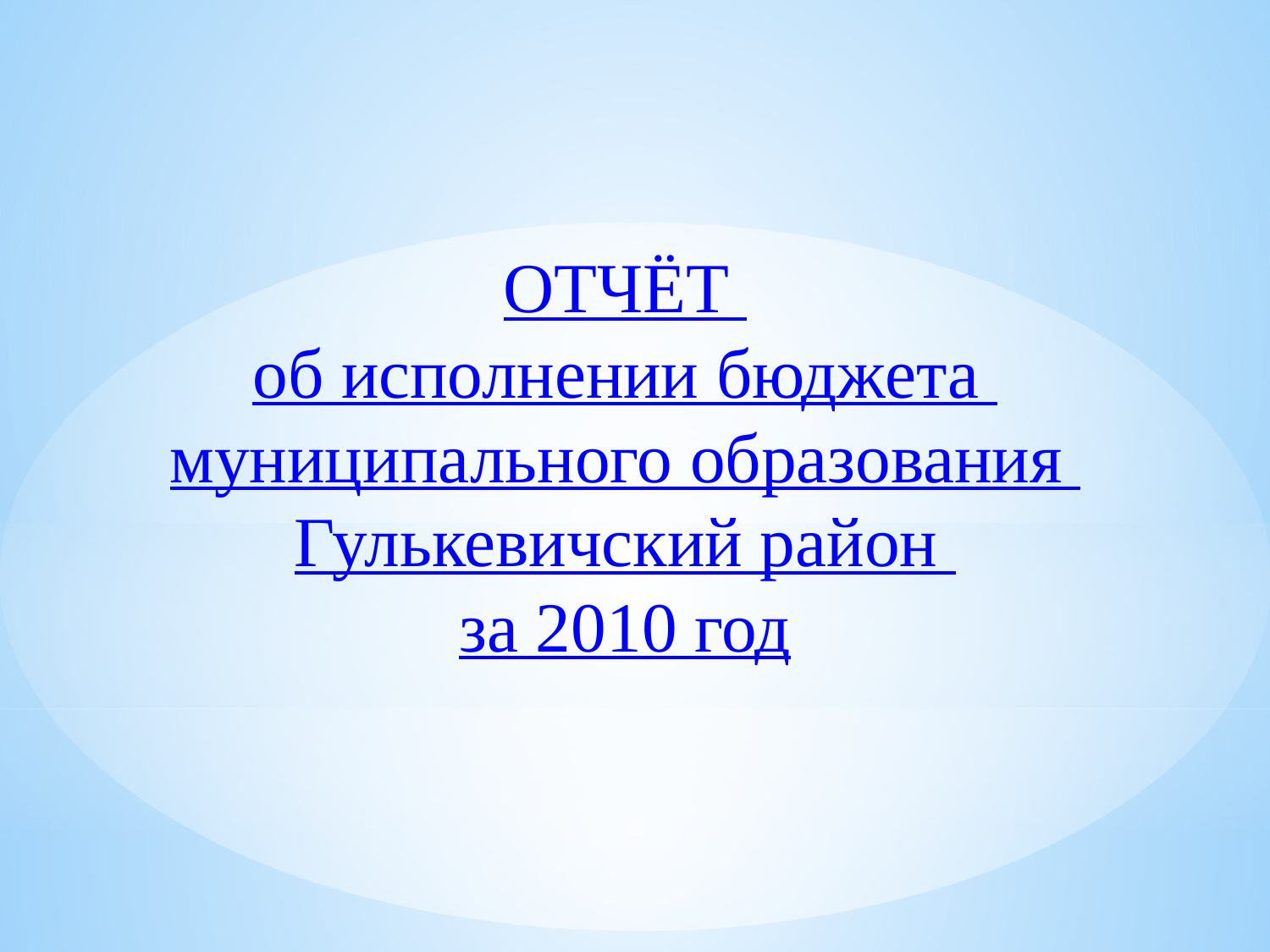

ОТЧЁТ
об исполнении бюджета
муниципального образования
Гулькевичский район
за 2010 год